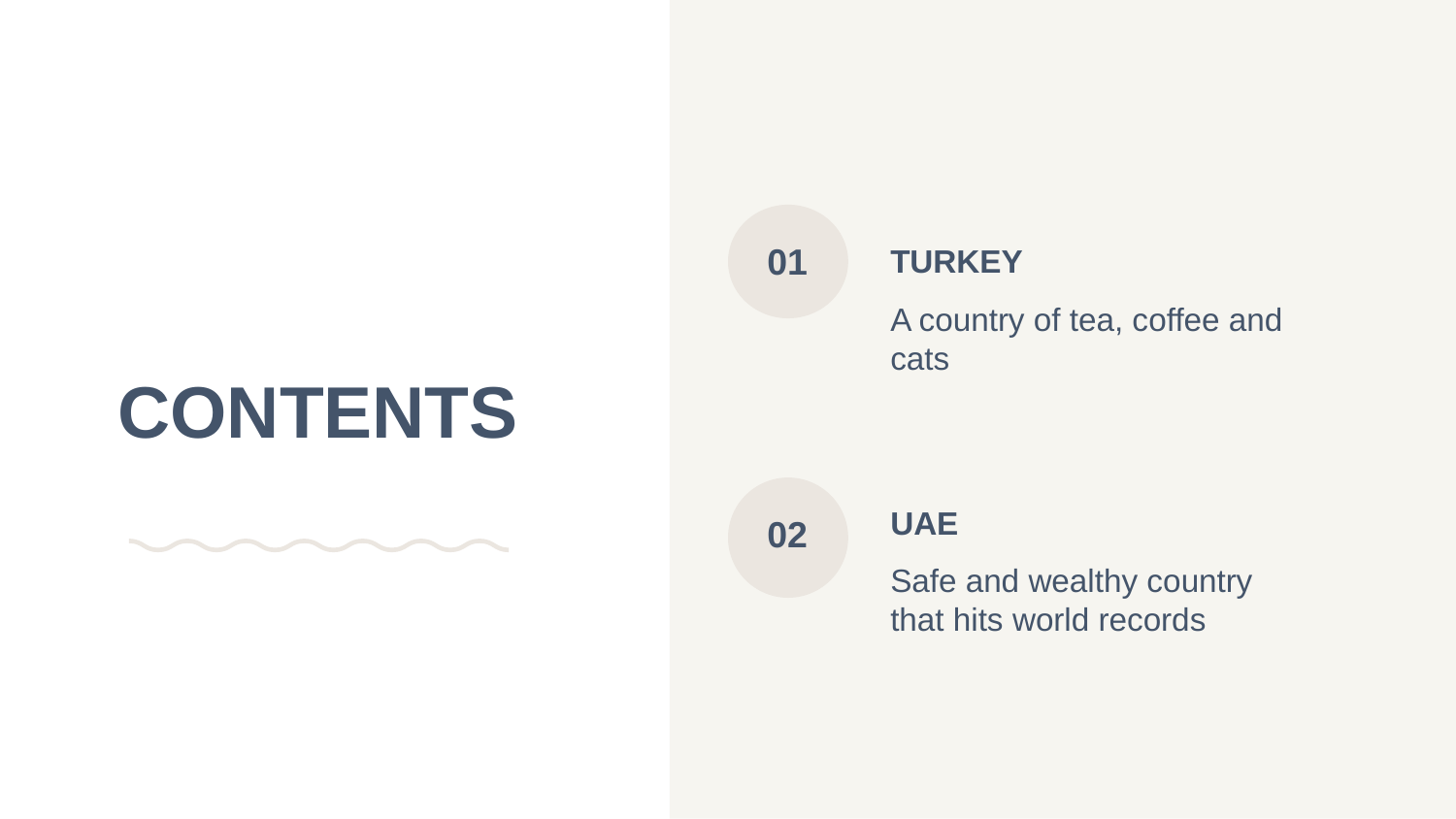

01
TURKEY
A country of tea, coffee and cats
# CONTENTS

UAE
02

Safe and wealthy country that hits world records